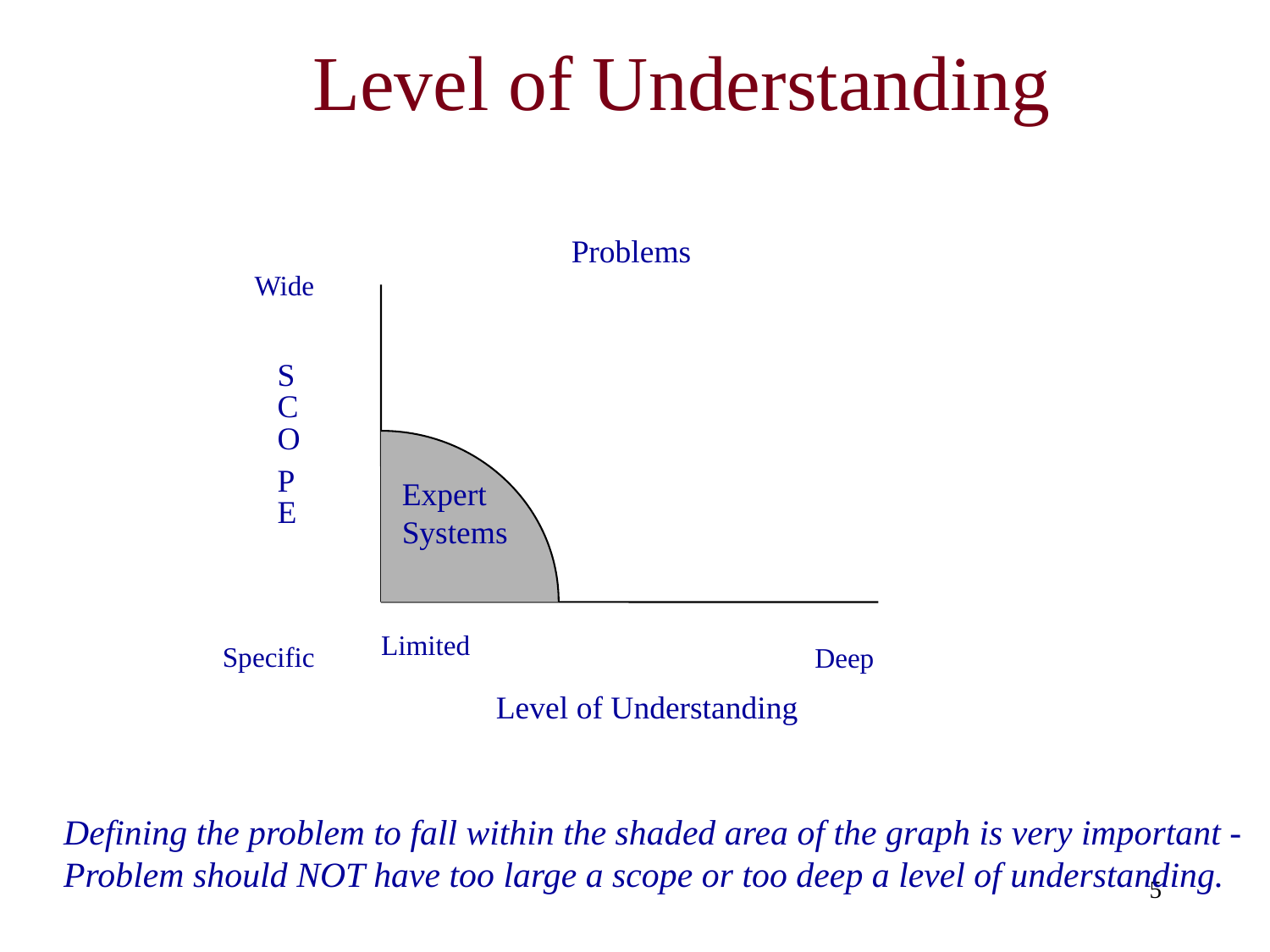

# Level of Understanding
Problems
Wide

S
C
O
P
E

Expert
Systems

Limited
Deep
Level of Understanding
Specific
Defining the problem to fall within the shaded area of the graph is very important -
Problem should NOT have too large a scope or too deep a level of understanding.
5